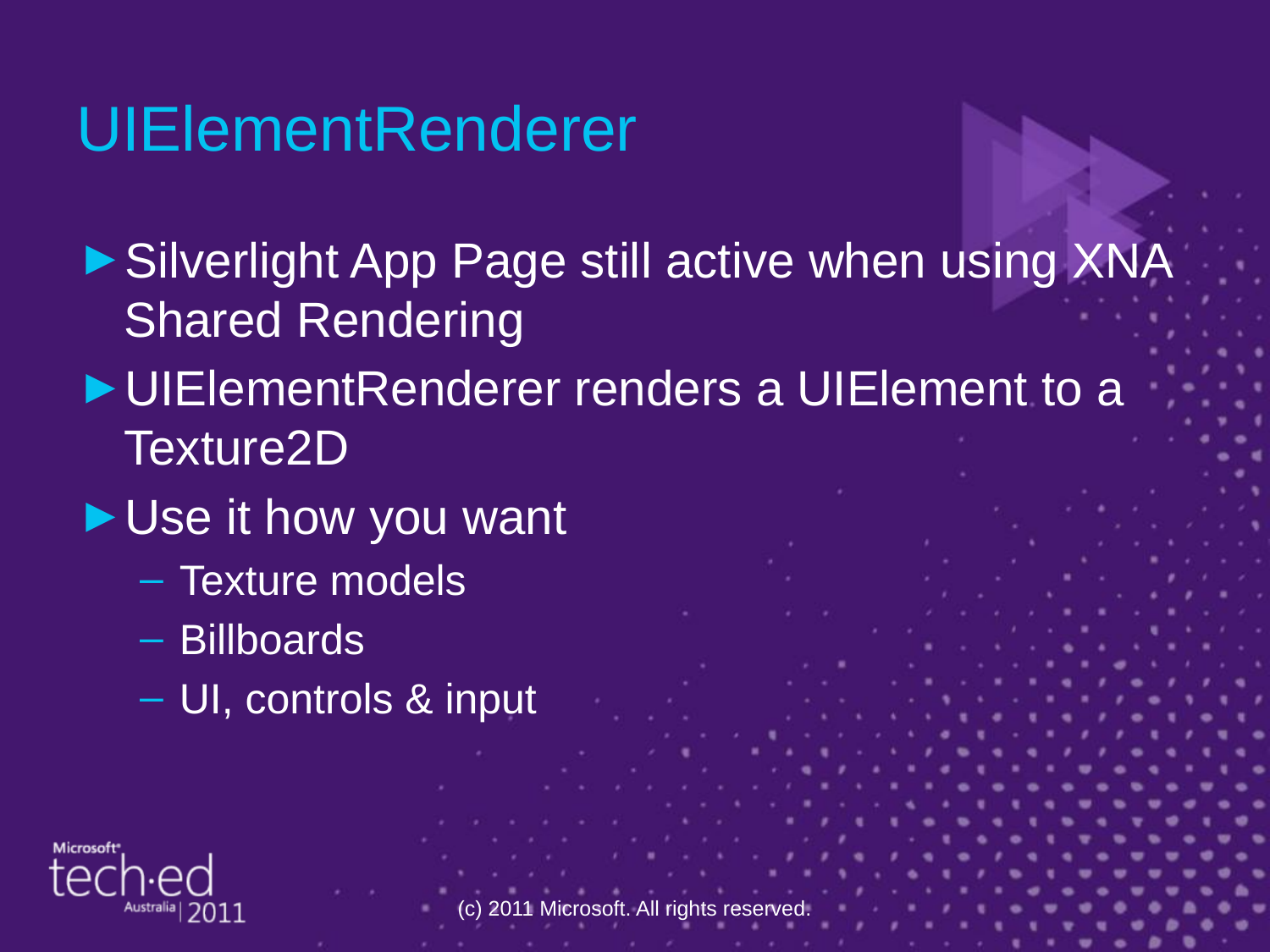

# UIElementRenderer
Silverlight App Page still active when using XNA Shared Rendering
UIElementRenderer renders a UIElement to a Texture2D
Use it how you want
Texture models
Billboards
UI, controls & input
(c) 2011 Microsoft. All rights reserved.